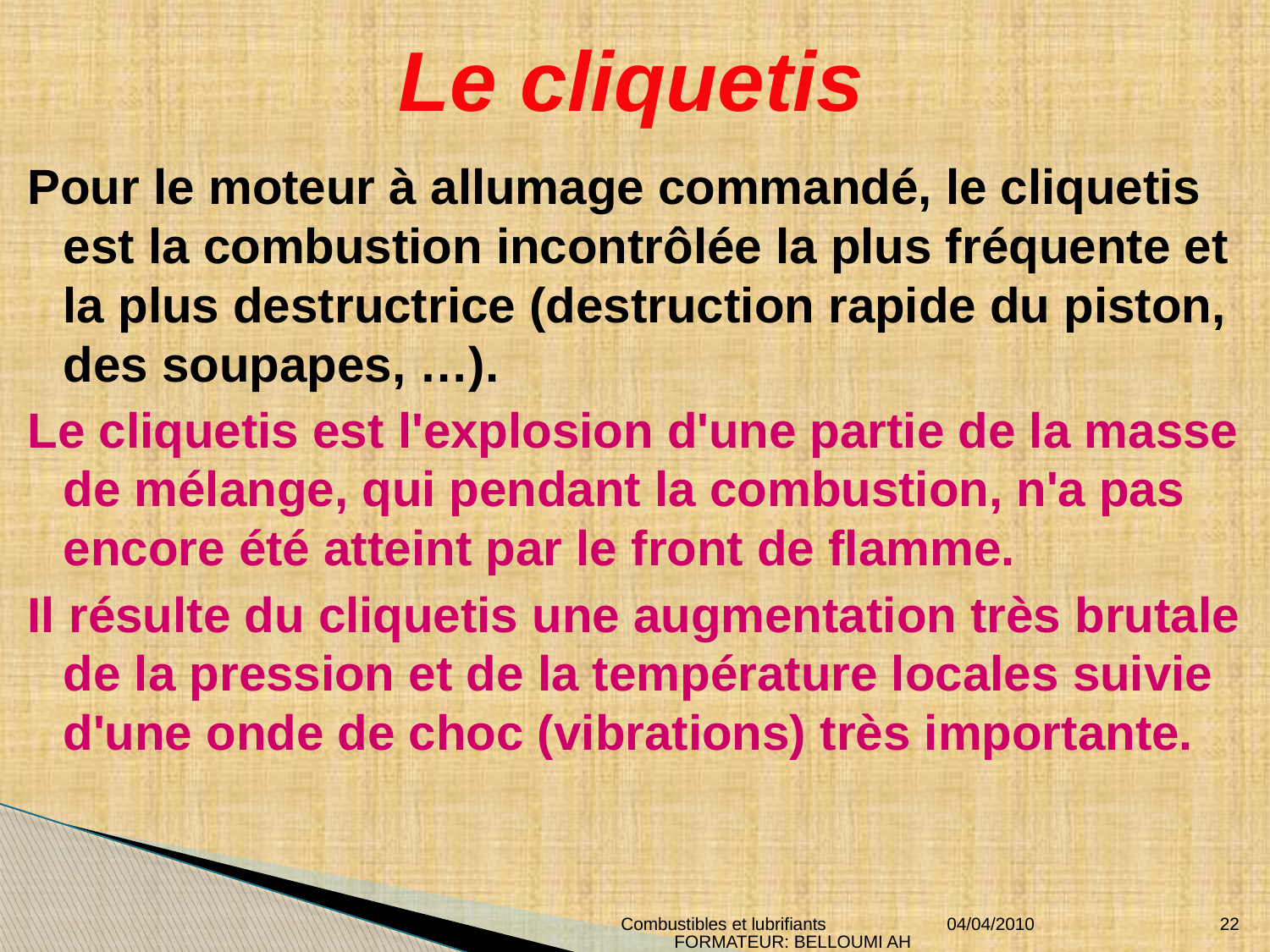

# Le cliquetis
Pour le moteur à allumage commandé, le cliquetis est la combustion incontrôlée la plus fréquente et la plus destructrice (destruction rapide du piston, des soupapes, …).
Le cliquetis est l'explosion d'une partie de la masse de mélange, qui pendant la combustion, n'a pas encore été atteint par le front de flamme.
Il résulte du cliquetis une augmentation très brutale de la pression et de la température locales suivie d'une onde de choc (vibrations) très importante.
Combustibles et lubrifiants                              FORMATEUR: BELLOUMI AHMED
04/04/2010
22